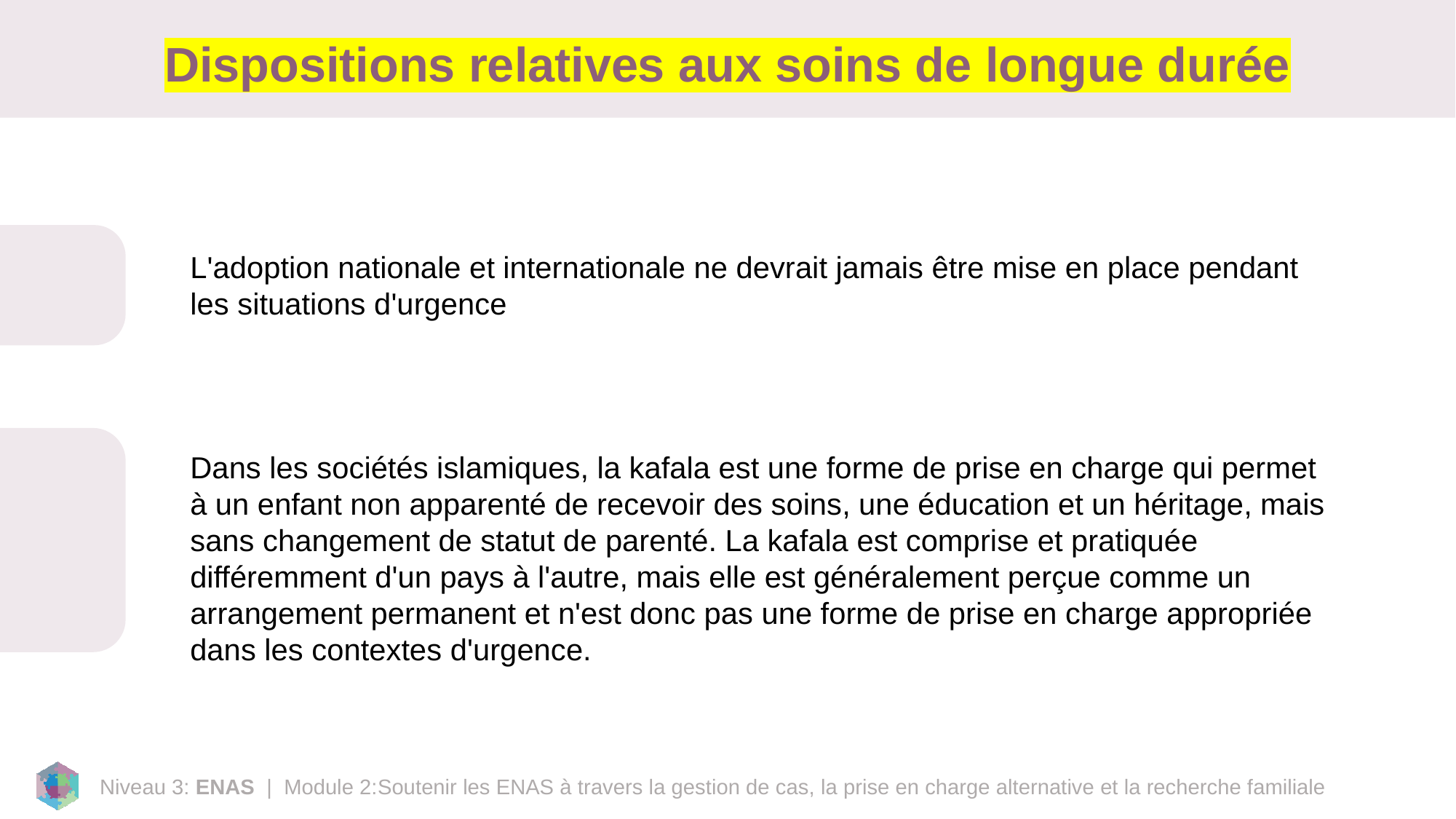

# Dispositions relatives aux soins de longue durée

L'adoption nationale et internationale ne devrait jamais être mise en place pendant les situations d'urgence
Dans les sociétés islamiques, la kafala est une forme de prise en charge qui permet à un enfant non apparenté de recevoir des soins, une éducation et un héritage, mais sans changement de statut de parenté. La kafala est comprise et pratiquée différemment d'un pays à l'autre, mais elle est généralement perçue comme un arrangement permanent et n'est donc pas une forme de prise en charge appropriée dans les contextes d'urgence.